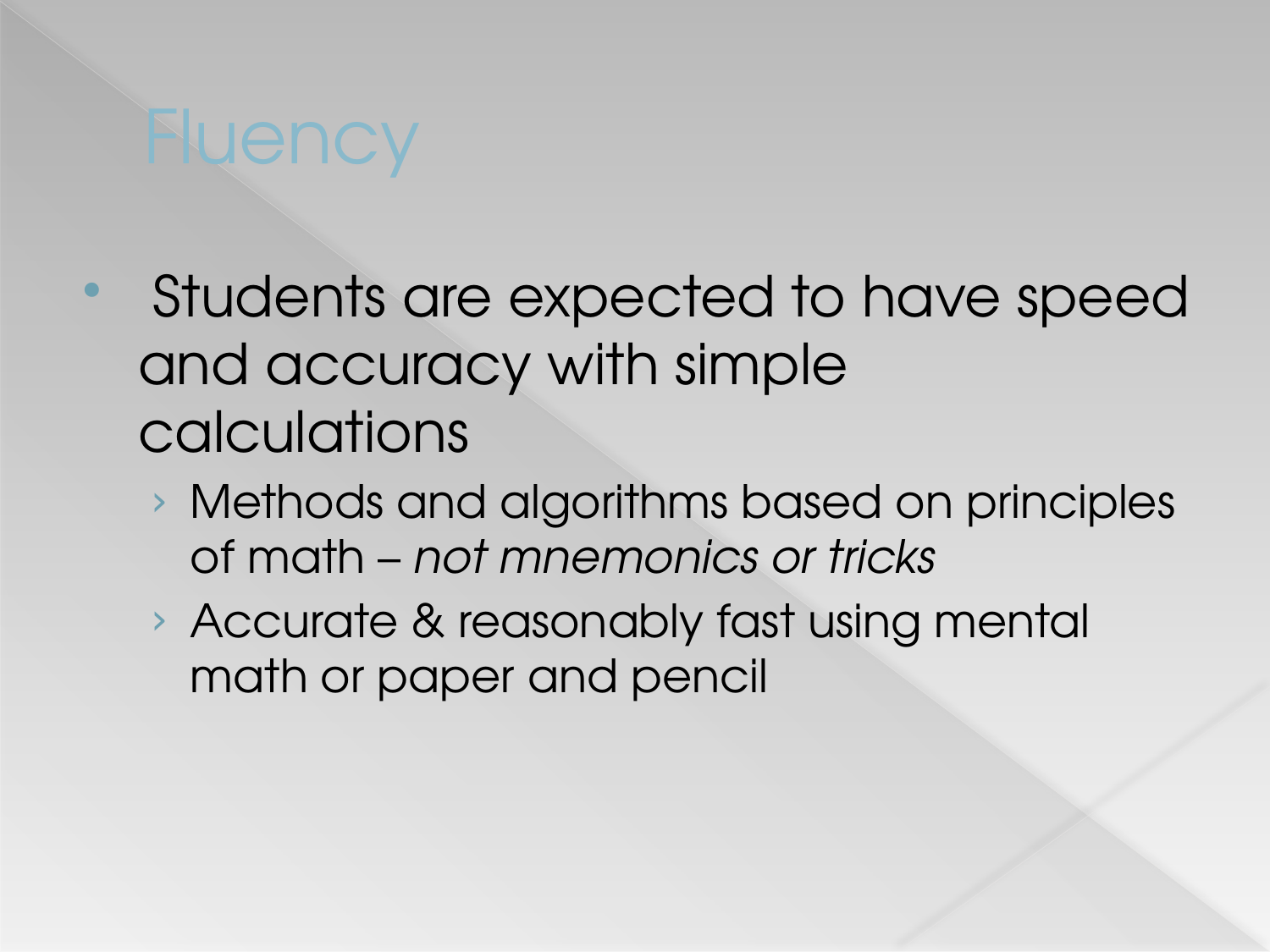

# Fluency

 Students are expected to have speed and accuracy with simple calculations
Methods and algorithms based on principles of math – not mnemonics or tricks
Accurate & reasonably fast using mental math or paper and pencil